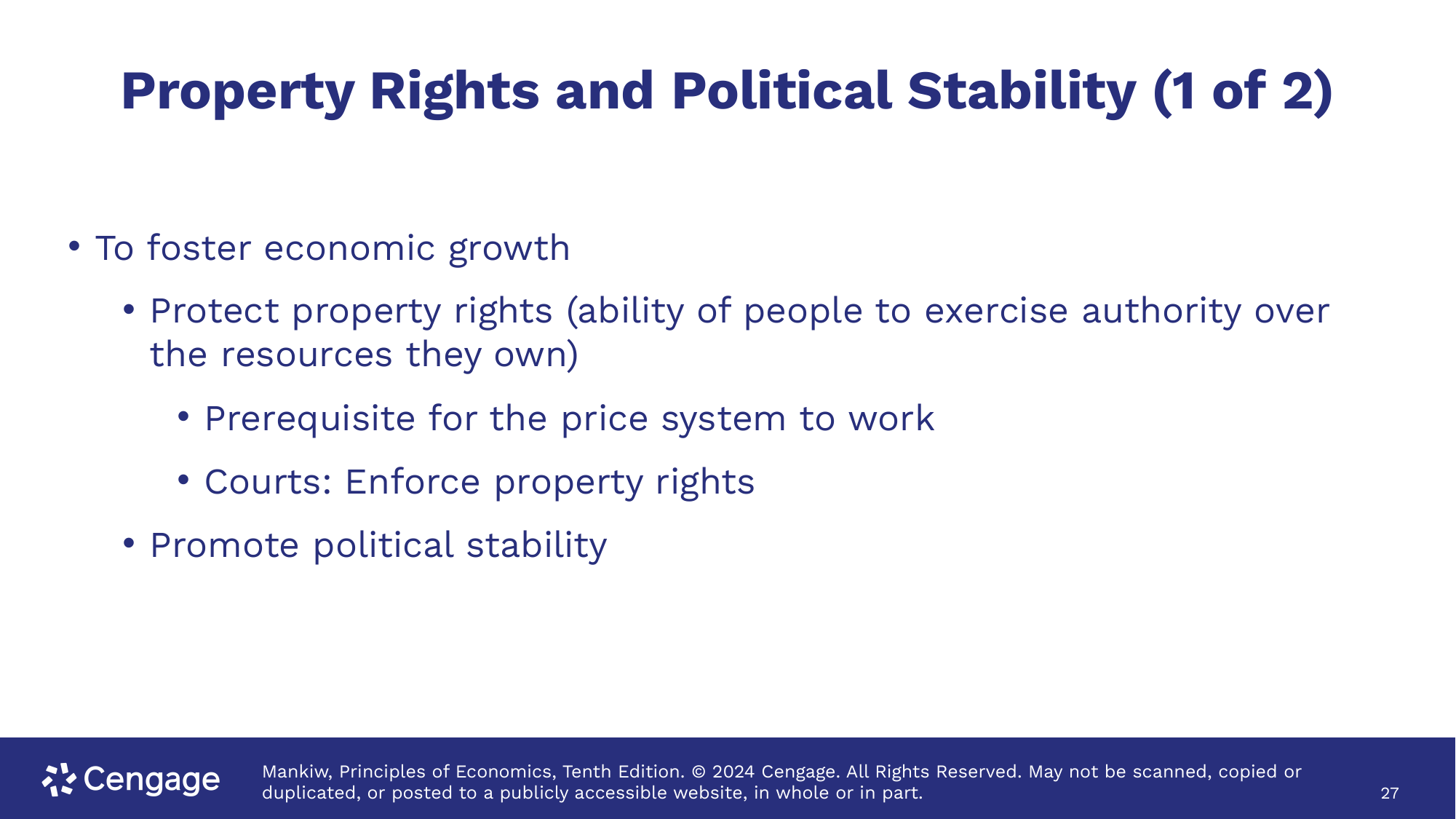

# Property Rights and Political Stability (1 of 2)
To foster economic growth
Protect property rights (ability of people to exercise authority over the resources they own)
Prerequisite for the price system to work
Courts: Enforce property rights
Promote political stability